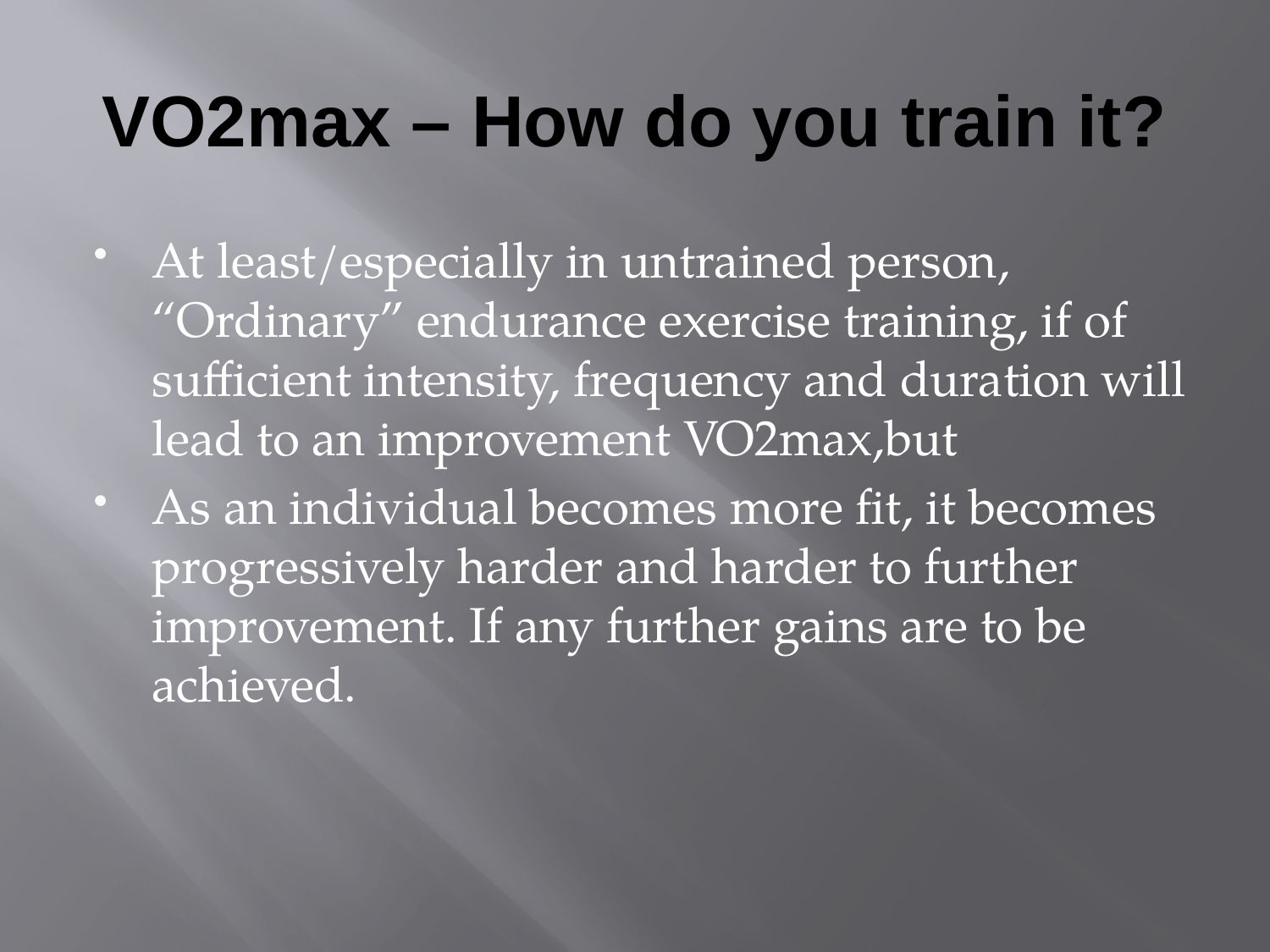

# VO2max – How do you train it?
At least/especially in untrained person, “Ordinary” endurance exercise training, if of sufficient intensity, frequency and duration will lead to an improvement VO2max,but
As an individual becomes more fit, it becomes progressively harder and harder to further improvement. If any further gains are to be achieved.